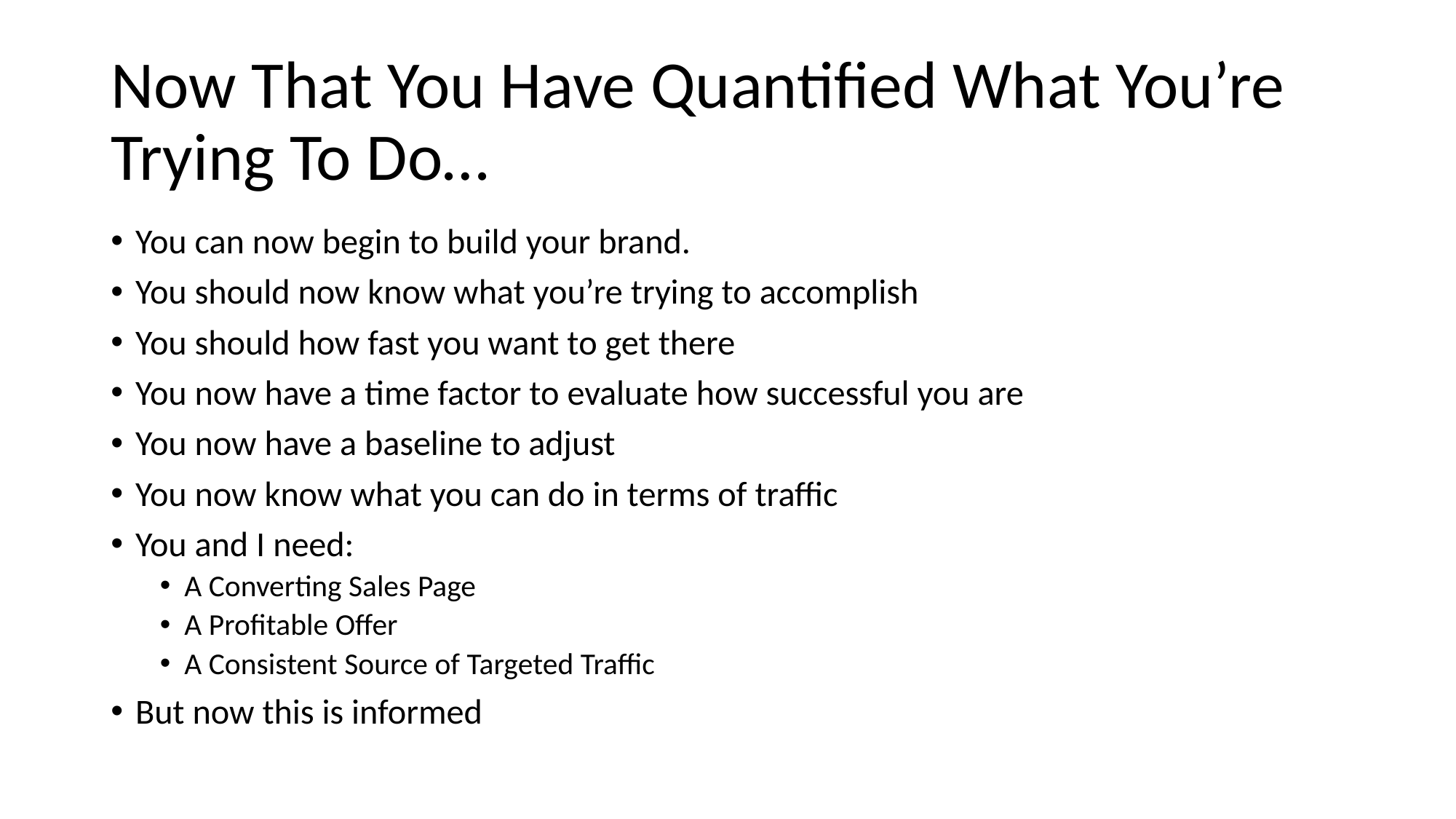

# Now That You Have Quantified What You’re Trying To Do…
You can now begin to build your brand.
You should now know what you’re trying to accomplish
You should how fast you want to get there
You now have a time factor to evaluate how successful you are
You now have a baseline to adjust
You now know what you can do in terms of traffic
You and I need:
A Converting Sales Page
A Profitable Offer
A Consistent Source of Targeted Traffic
But now this is informed